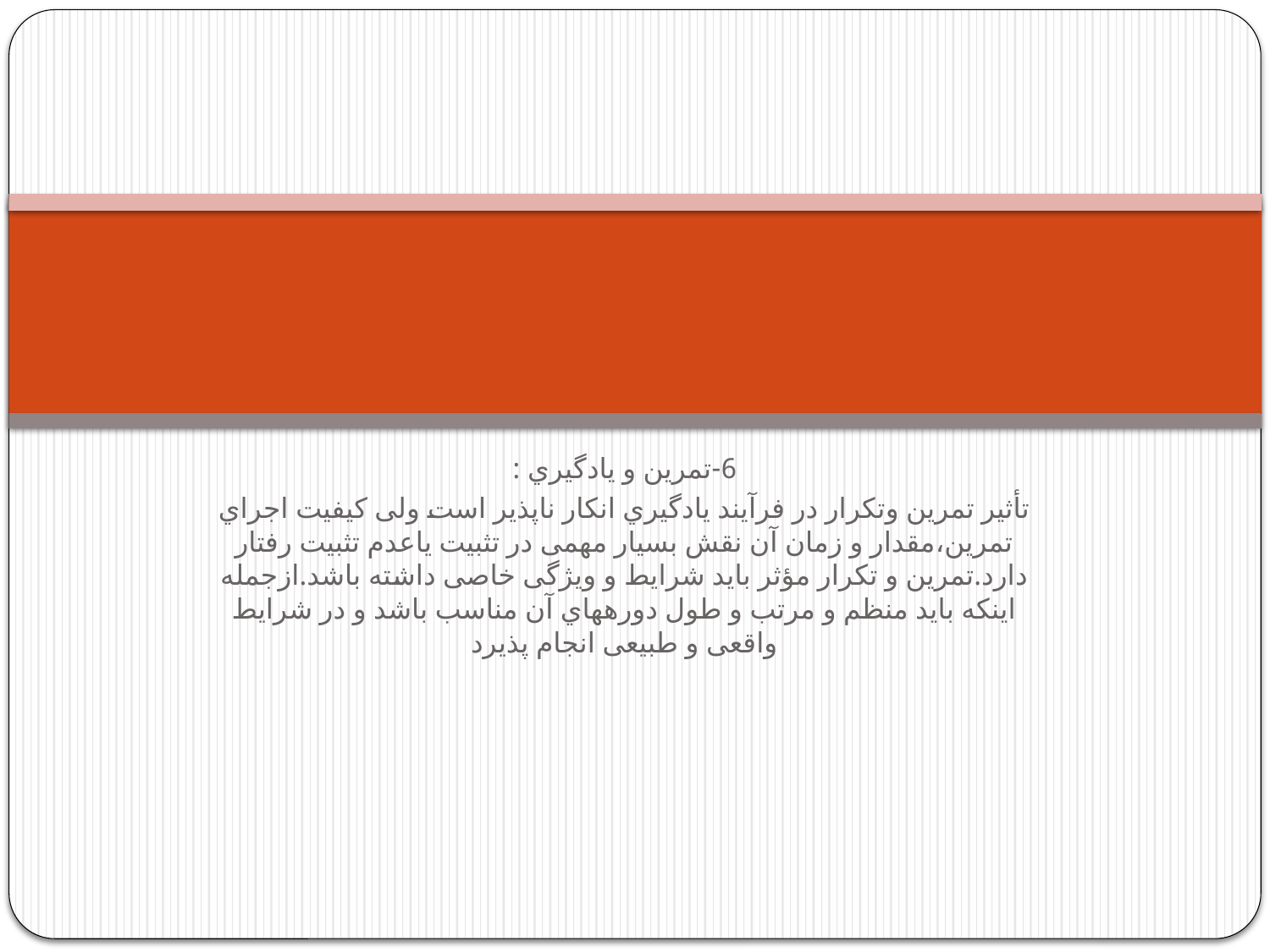

#
6-تمرین و یادگیري :
تأثیر تمرین وتکرار در فرآیند یادگیري انکار ناپذیر است ولی کیفیت اجراي تمرین،مقدار و زمان آن نقش بسیار مهمی در تثبیت یاعدم تثبیت رفتار دارد.تمرین و تکرار مؤثر باید شرایط و ویژگی خاصی داشته باشد.ازجمله اینکه باید منظم و مرتب و طول دورههاي آن مناسب باشد و در شرایط واقعی و طبیعی انجام پذیرد